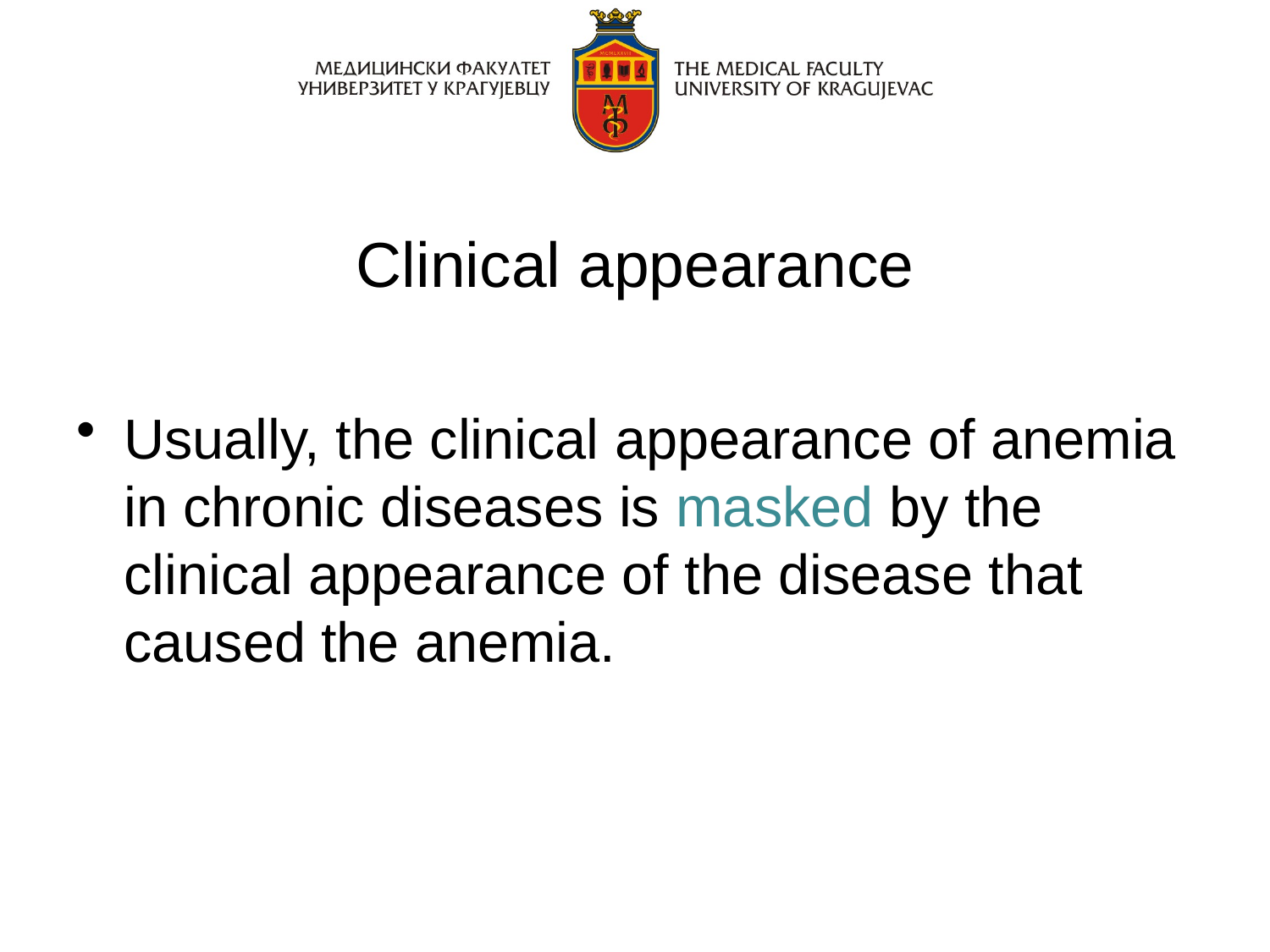

# Clinical appearance

Usually, the clinical appearance of anemia in chronic diseases is masked by the clinical appearance of the disease that caused the anemia.